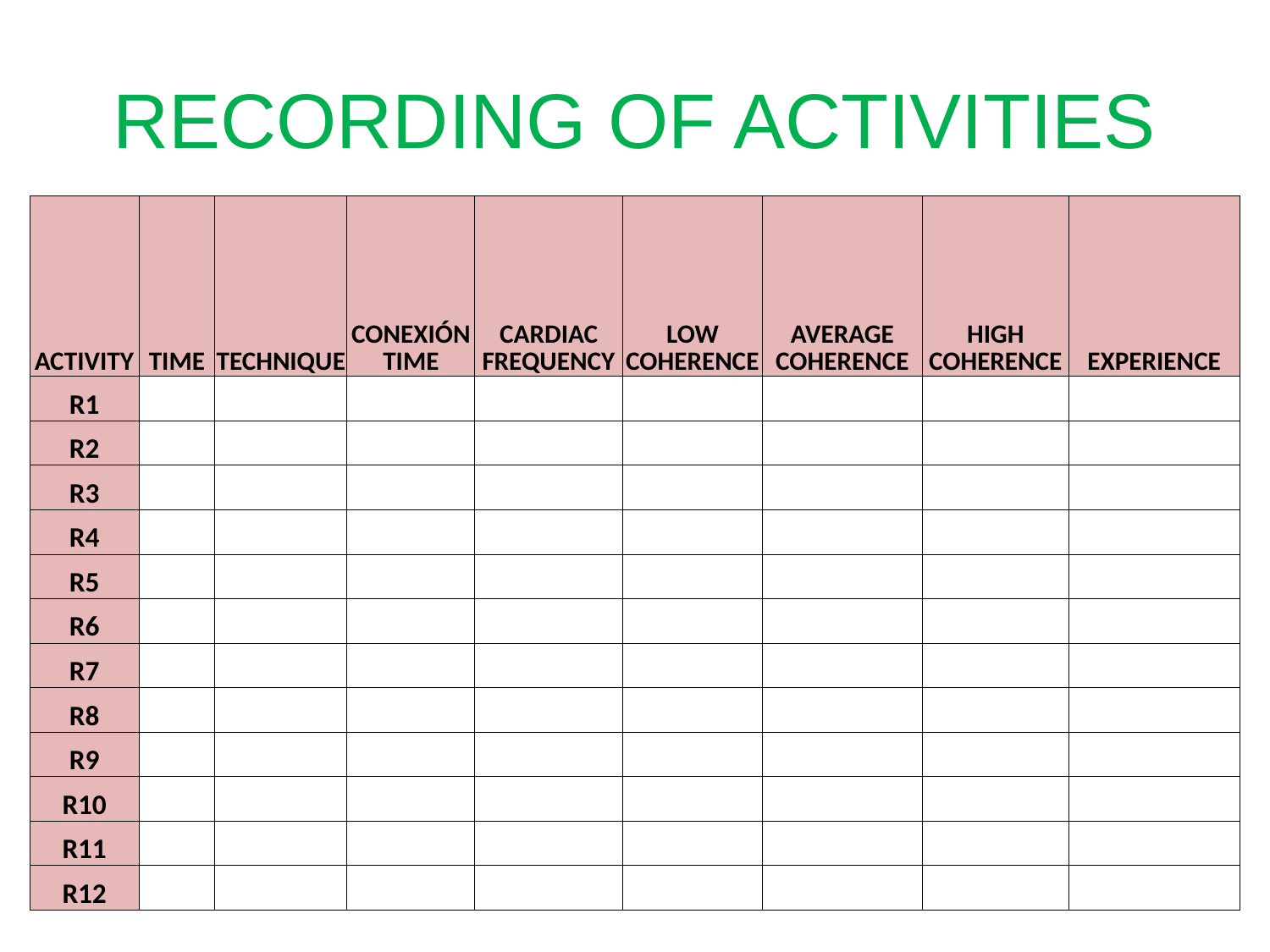

# RECORDING OF ACTIVITIES
| ACTIVITY | TIME | TECHNIQUE | CONEXIÓN TIME | CARDIAC FREQUENCY | LOW COHERENCE | AVERAGE COHERENCE | HIGH COHERENCE | EXPERIENCE |
| --- | --- | --- | --- | --- | --- | --- | --- | --- |
| R1 |  |  |  |  |  |  |  |  |
| R2 |  |  |  |  |  |  |  |  |
| R3 |  |  |  |  |  |  |  |  |
| R4 |  |  |  |  |  |  |  |  |
| R5 |  |  |  |  |  |  |  |  |
| R6 |  |  |  |  |  |  |  |  |
| R7 |  |  |  |  |  |  |  |  |
| R8 |  |  |  |  |  |  |  |  |
| R9 |  |  |  |  |  |  |  |  |
| R10 |  |  |  |  |  |  |  |  |
| R11 |  |  |  |  |  |  |  |  |
| R12 |  |  |  |  |  |  |  |  |